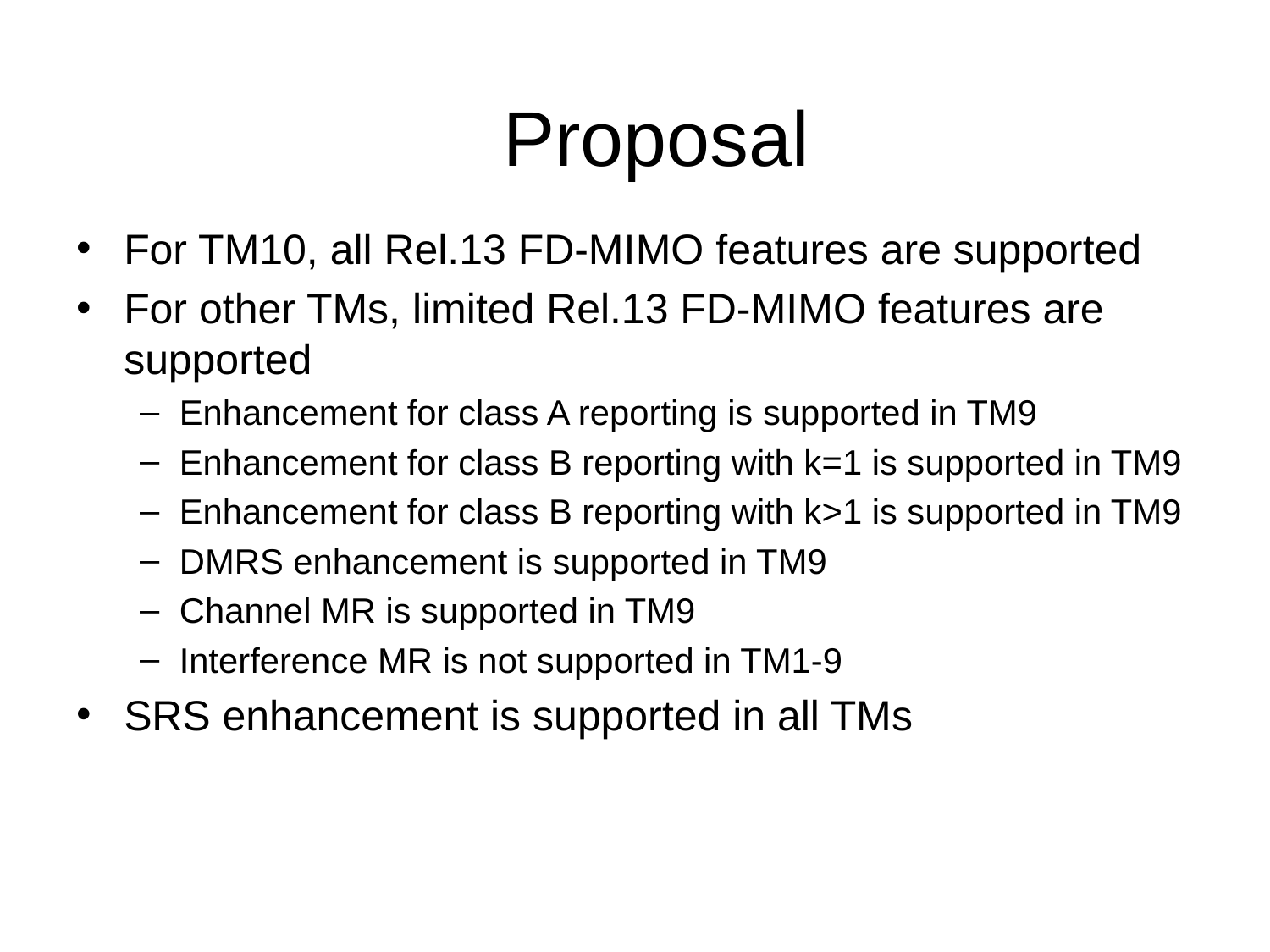

# Proposal
For TM10, all Rel.13 FD-MIMO features are supported
For other TMs, limited Rel.13 FD-MIMO features are supported
Enhancement for class A reporting is supported in TM9
Enhancement for class B reporting with k=1 is supported in TM9
Enhancement for class B reporting with k>1 is supported in TM9
DMRS enhancement is supported in TM9
Channel MR is supported in TM9
Interference MR is not supported in TM1-9
SRS enhancement is supported in all TMs